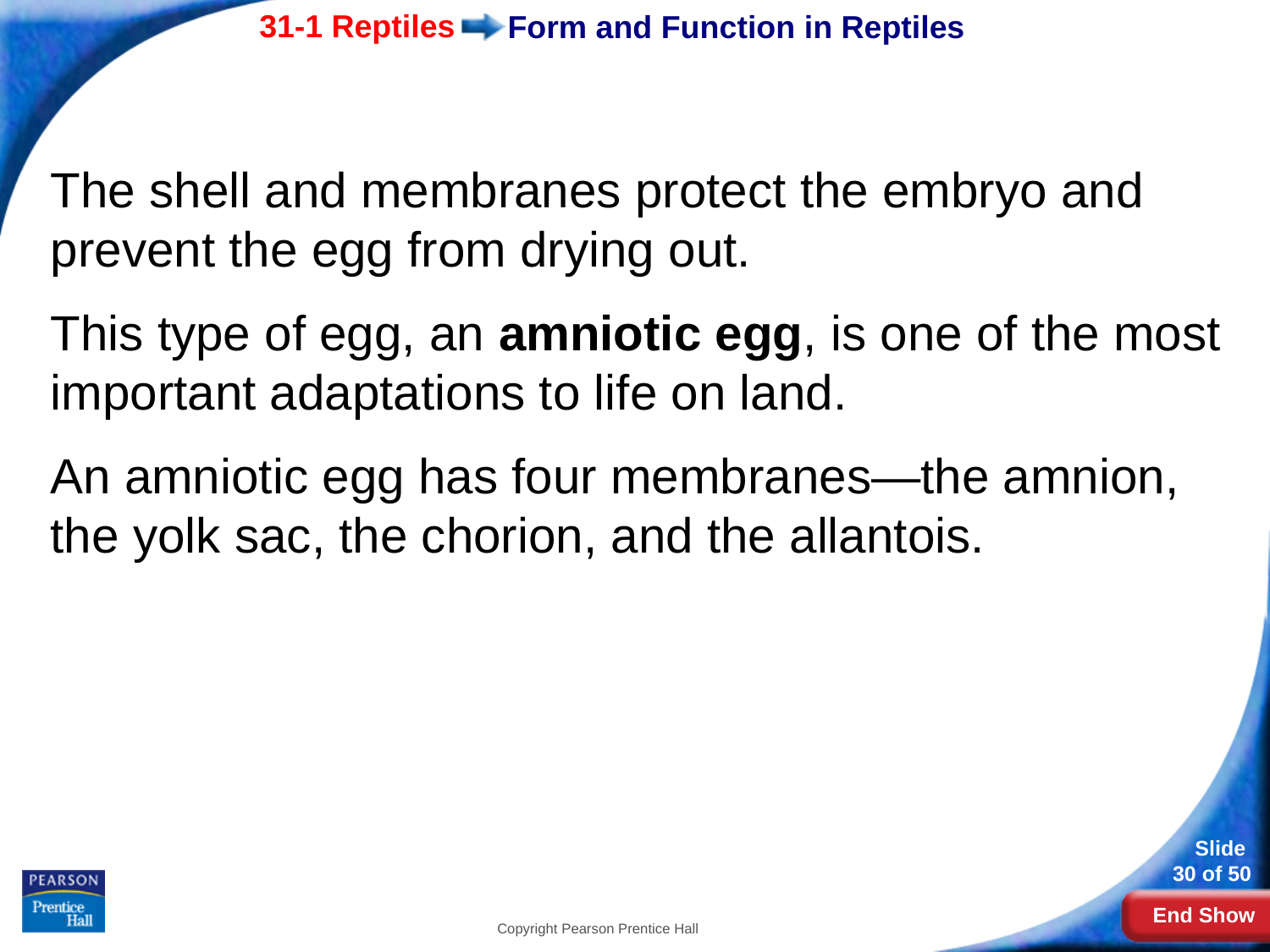

# Form and Function in Reptiles
The shell and membranes protect the embryo and prevent the egg from drying out.
This type of egg, an amniotic egg, is one of the most important adaptations to life on land.
An amniotic egg has four membranes—the amnion, the yolk sac, the chorion, and the allantois.
Copyright Pearson Prentice Hall